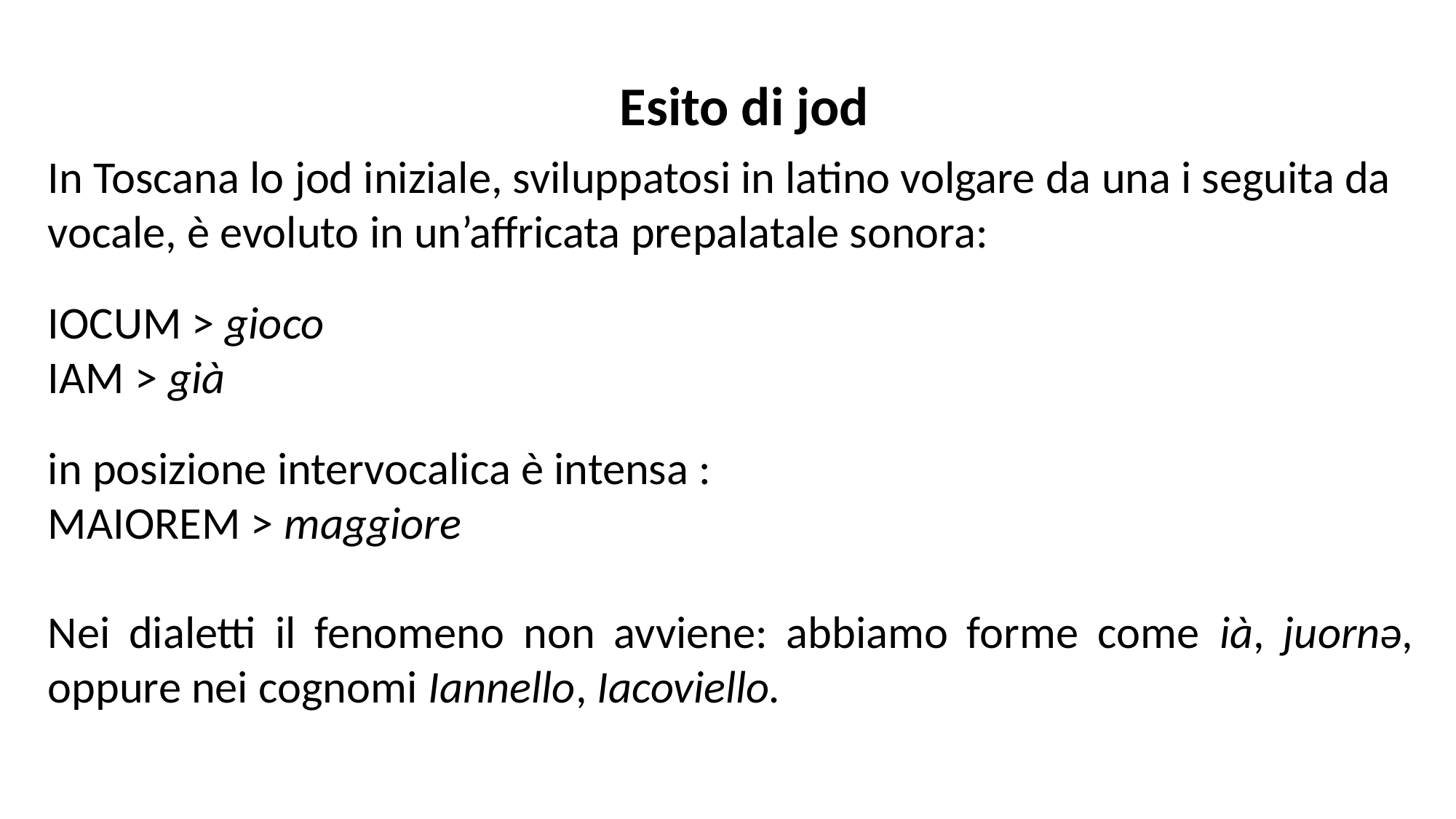

Esito di jod
In Toscana lo jod iniziale, sviluppatosi in latino volgare da una i seguita da vocale, è evoluto in un’affricata prepalatale sonora:

IOCUM > gioco
IAM > già

in posizione intervocalica è intensa :
MAIOREM > maggiore

Nei dialetti il fenomeno non avviene: abbiamo forme come ià, juornə, oppure nei cognomi Iannello, Iacoviello.